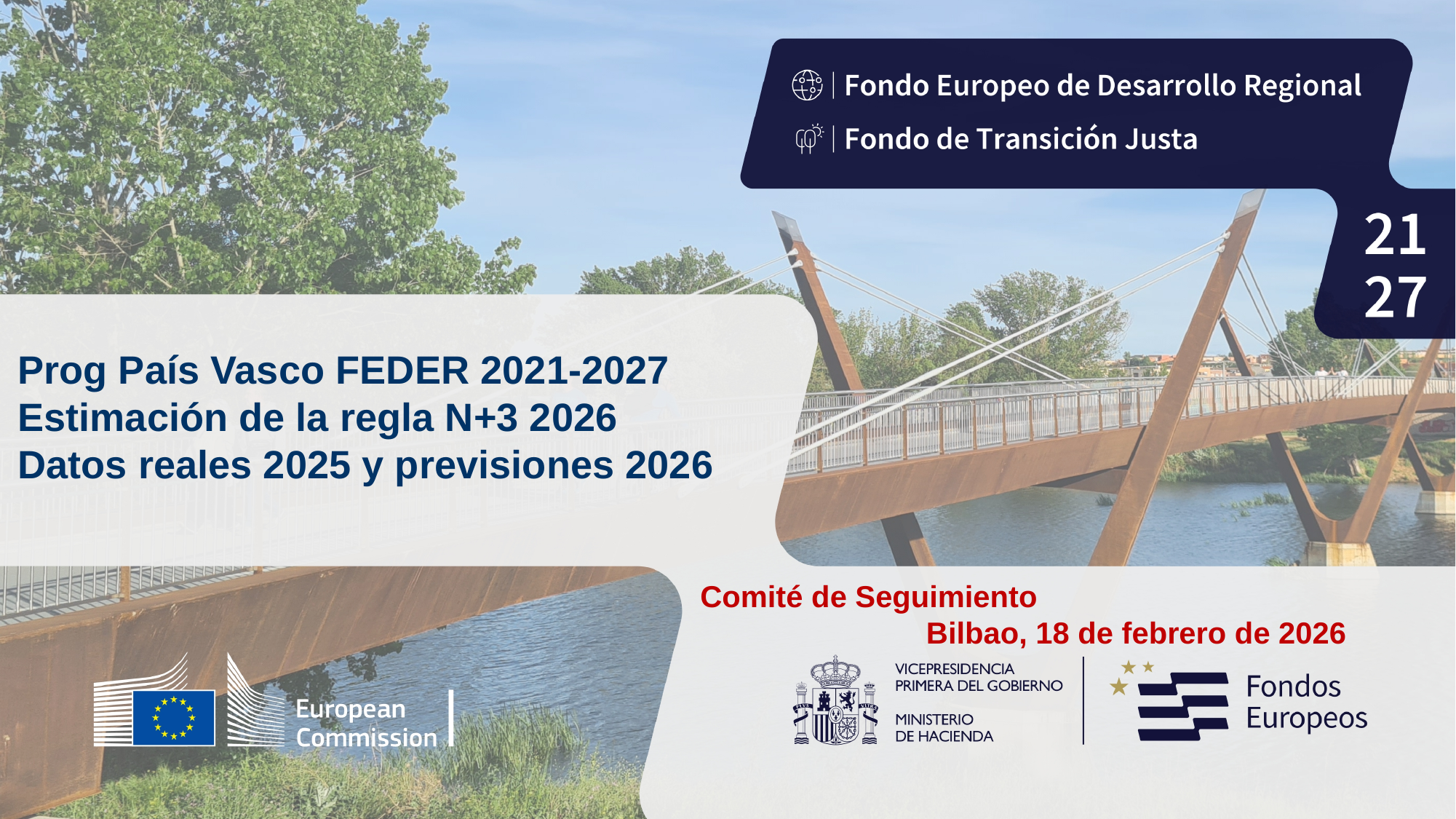

Prog País Vasco FEDER 2021-2027
Estimación de la regla N+3 2026
Datos reales 2025 y previsiones 2026
  Comité de Seguimiento
                             Bilbao, 18 de febrero de 2026